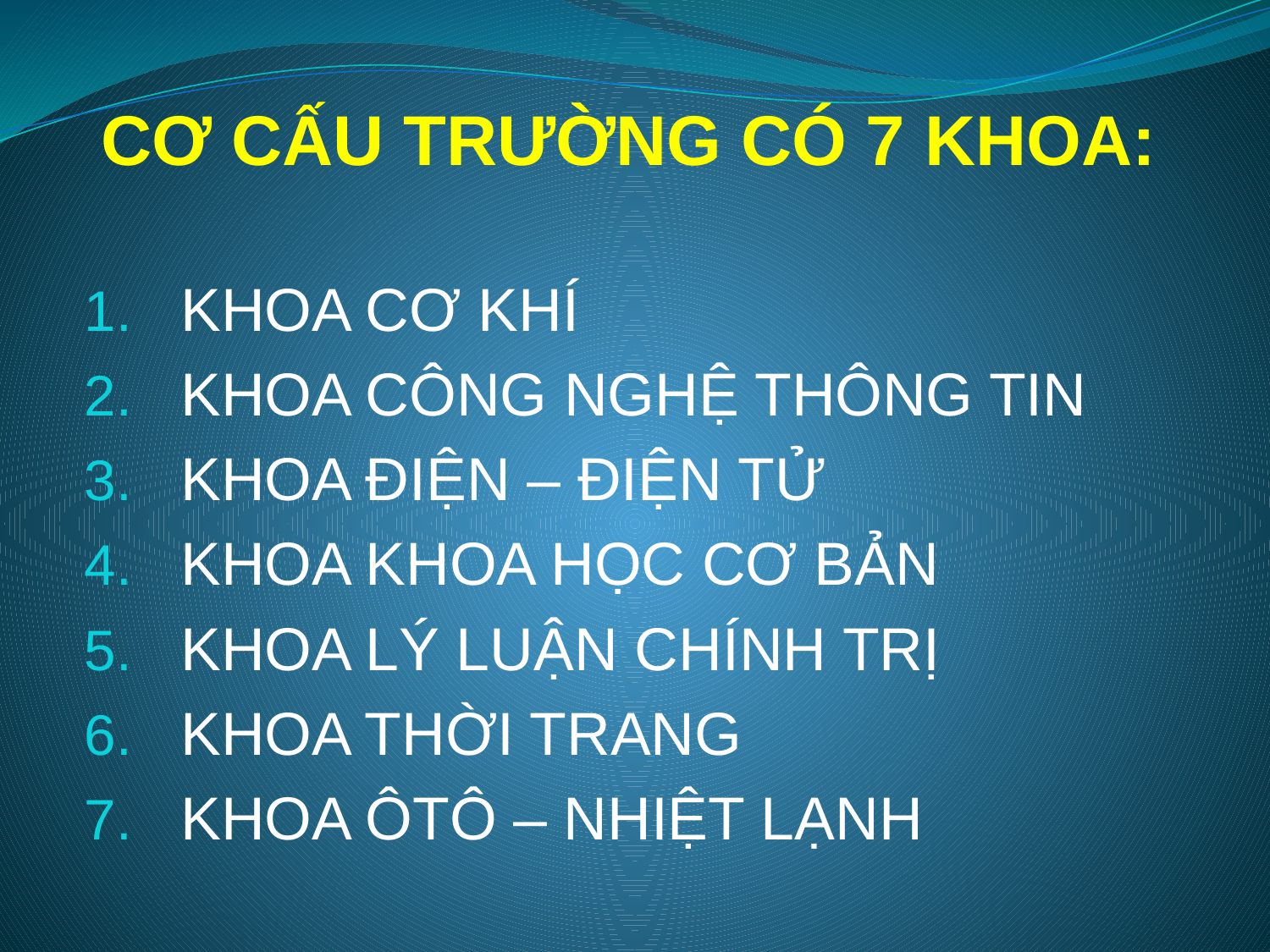

# CƠ CẤU TRƯỜNG CÓ 7 KHOA:
KHOA CƠ KHÍ
KHOA CÔNG NGHỆ THÔNG TIN
KHOA ĐIỆN – ĐIỆN TỬ
KHOA KHOA HỌC CƠ BẢN
KHOA LÝ LUẬN CHÍNH TRỊ
KHOA THỜI TRANG
KHOA ÔTÔ – NHIỆT LẠNH